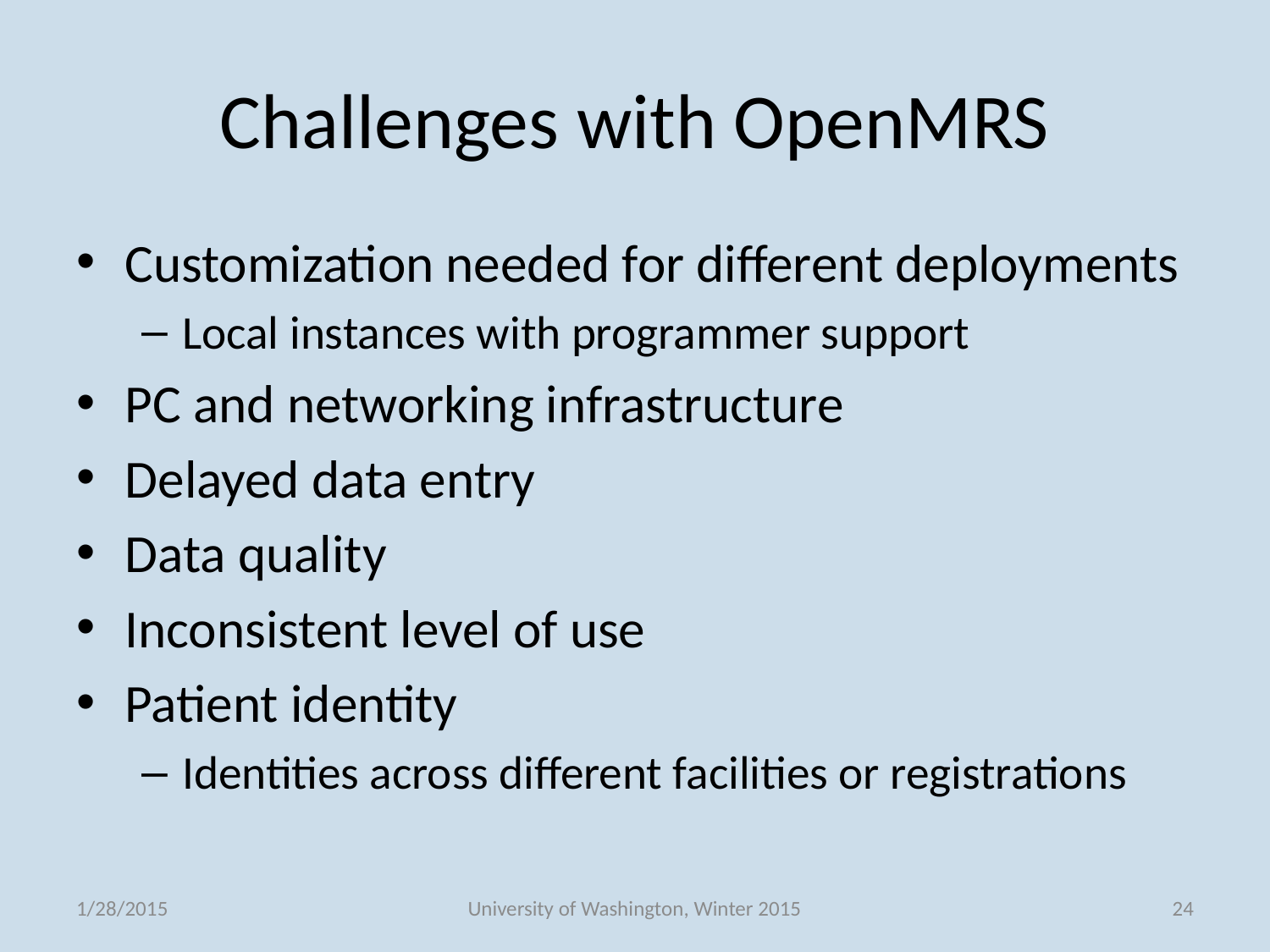

# Challenges with OpenMRS
Customization needed for different deployments
Local instances with programmer support
PC and networking infrastructure
Delayed data entry
Data quality
Inconsistent level of use
Patient identity
Identities across different facilities or registrations

1/28/2015
University of Washington, Winter 2015
24